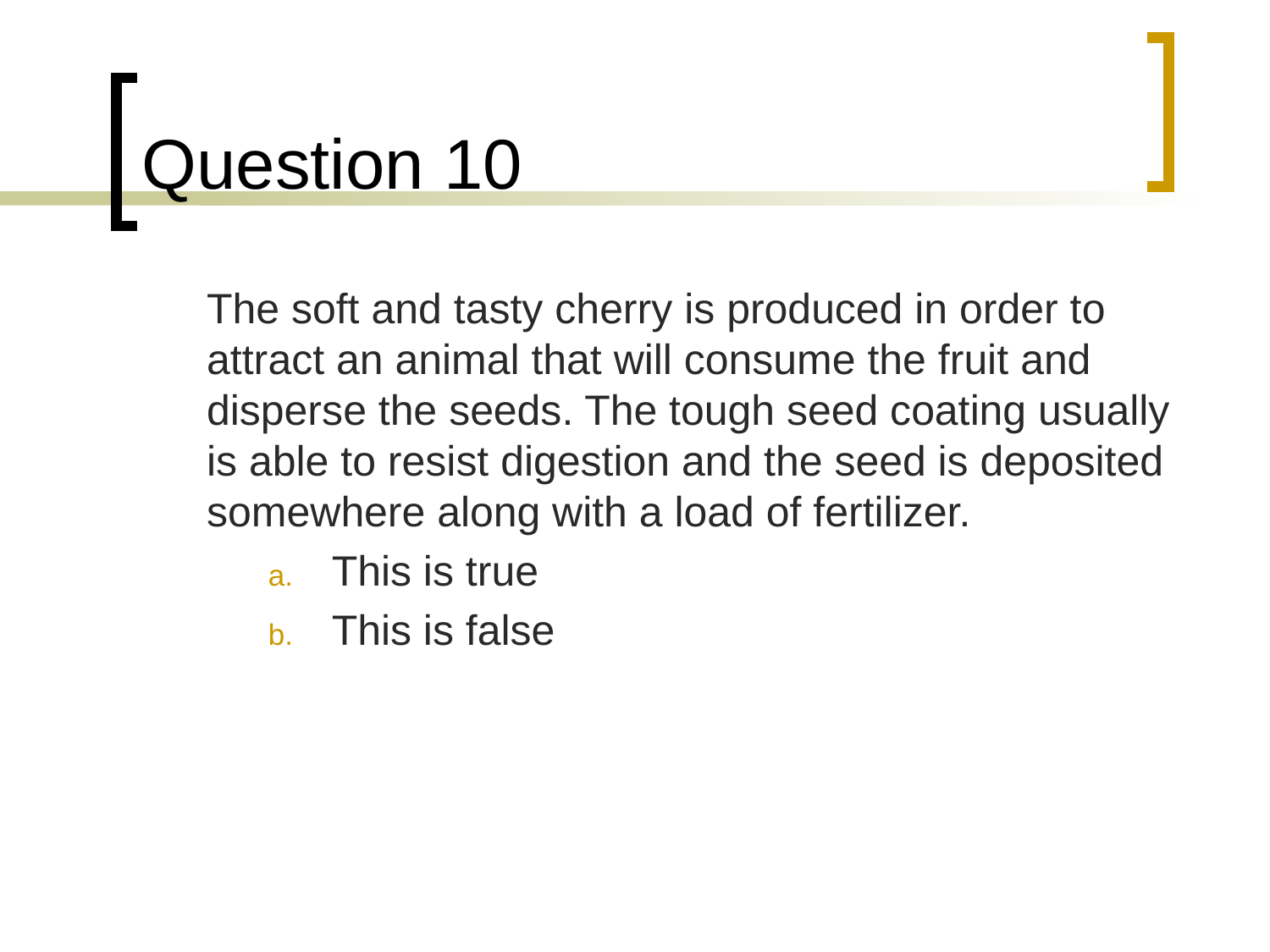

# Question 10
	The soft and tasty cherry is produced in order to attract an animal that will consume the fruit and disperse the seeds. The tough seed coating usually is able to resist digestion and the seed is deposited somewhere along with a load of fertilizer.
This is true
This is false